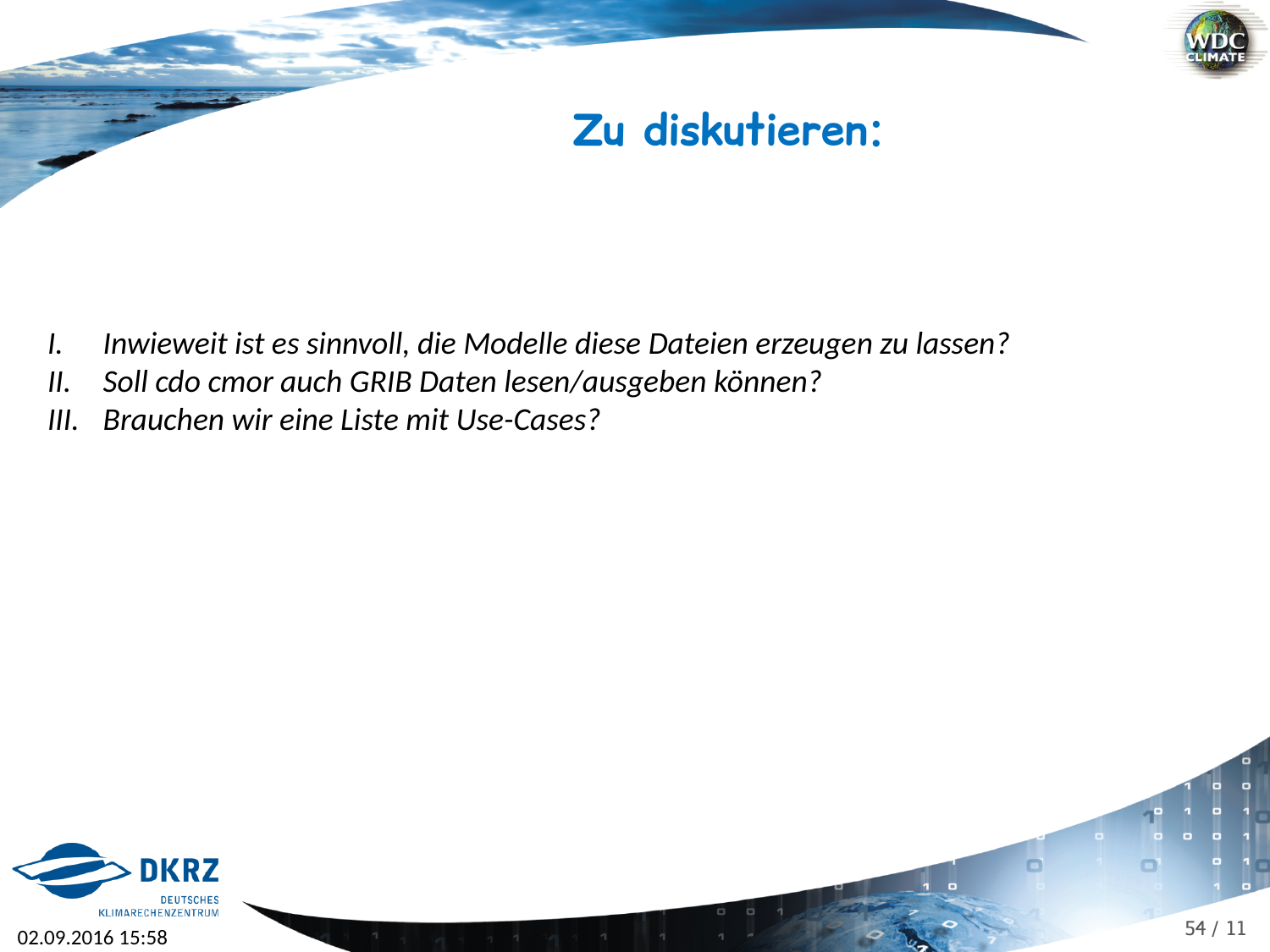

Zu diskutieren:
Inwieweit ist es sinnvoll, die Modelle diese Dateien erzeugen zu lassen?
Soll cdo cmor auch GRIB Daten lesen/ausgeben können?
Brauchen wir eine Liste mit Use-Cases?